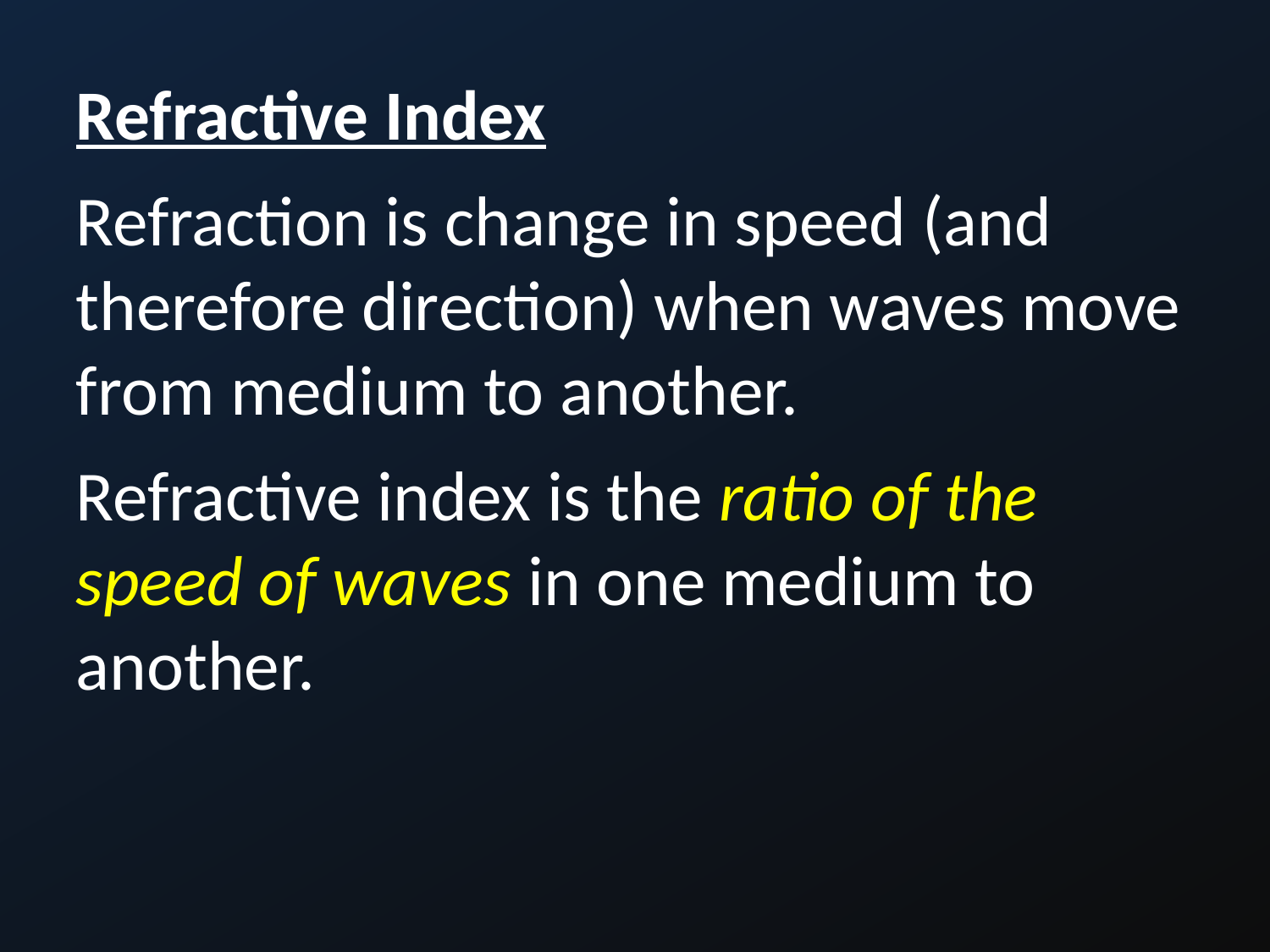

Refractive Index
Refraction is change in speed (and therefore direction) when waves move from medium to another.
Refractive index is the ratio of the speed of waves in one medium to another.